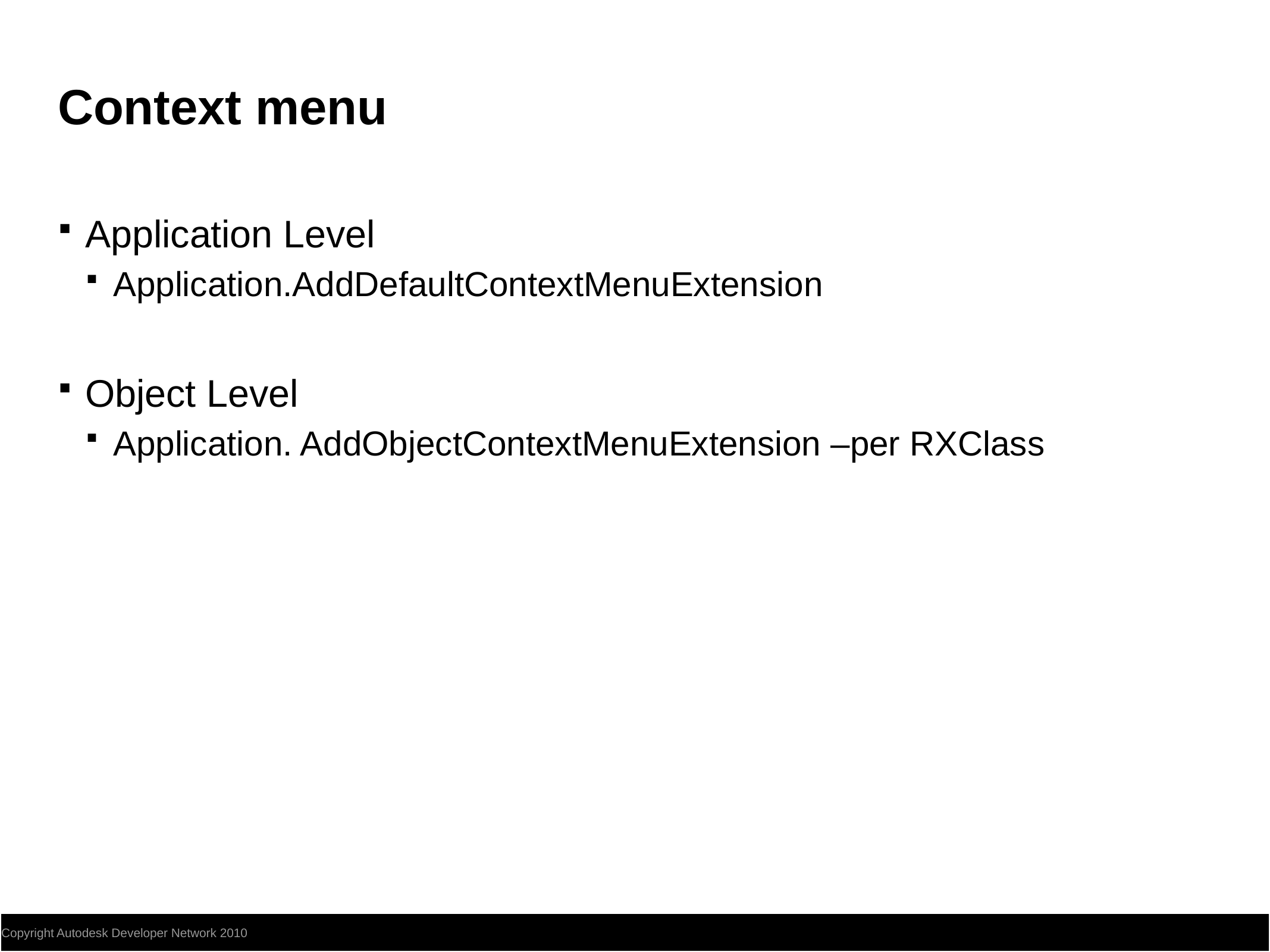

# Context menu
Application Level
Application.AddDefaultContextMenuExtension

Object Level
Application. AddObjectContextMenuExtension –per RXClass